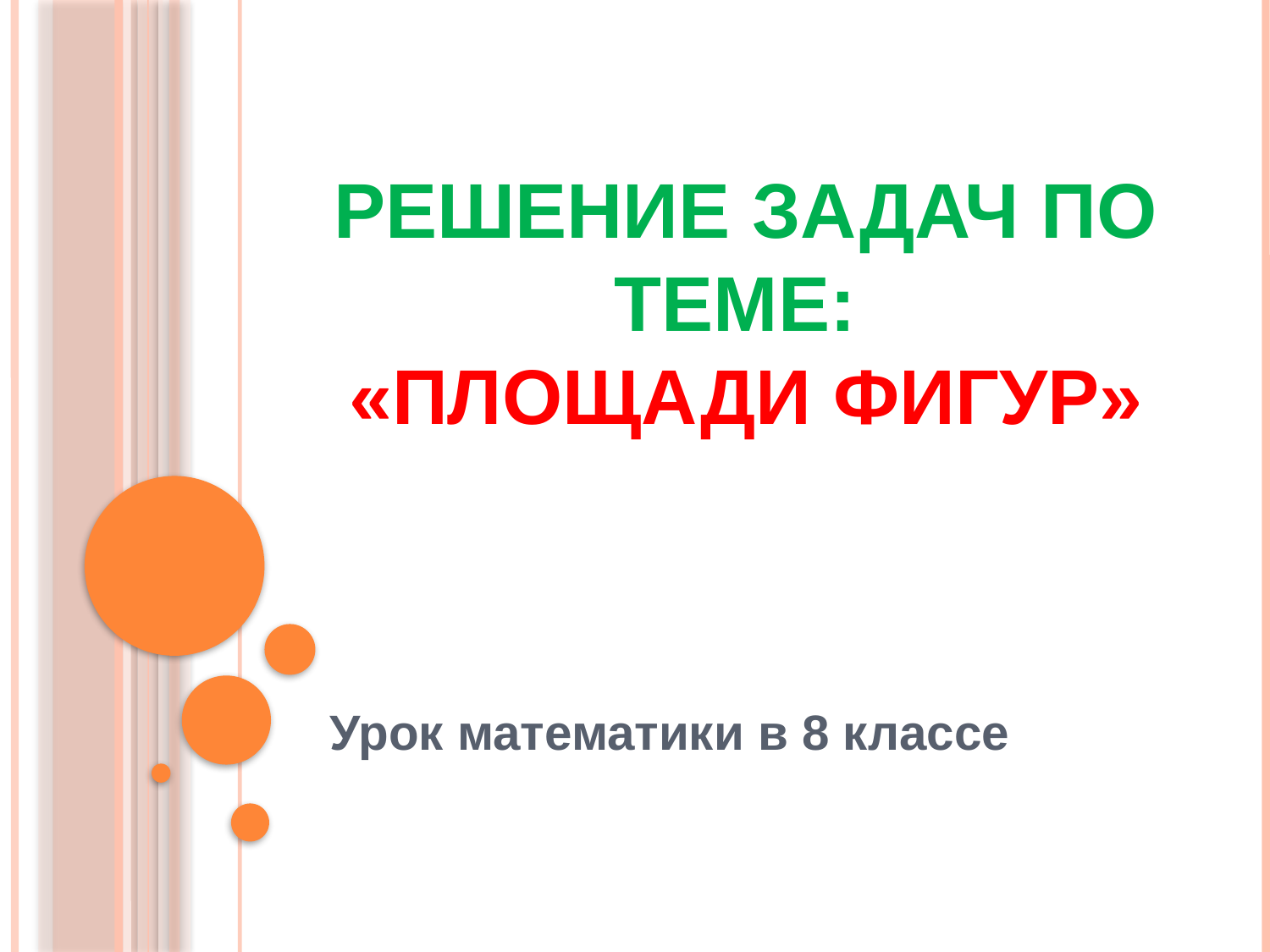

# Решение задач по теме: «Площади фигур»
Урок математики в 8 классе